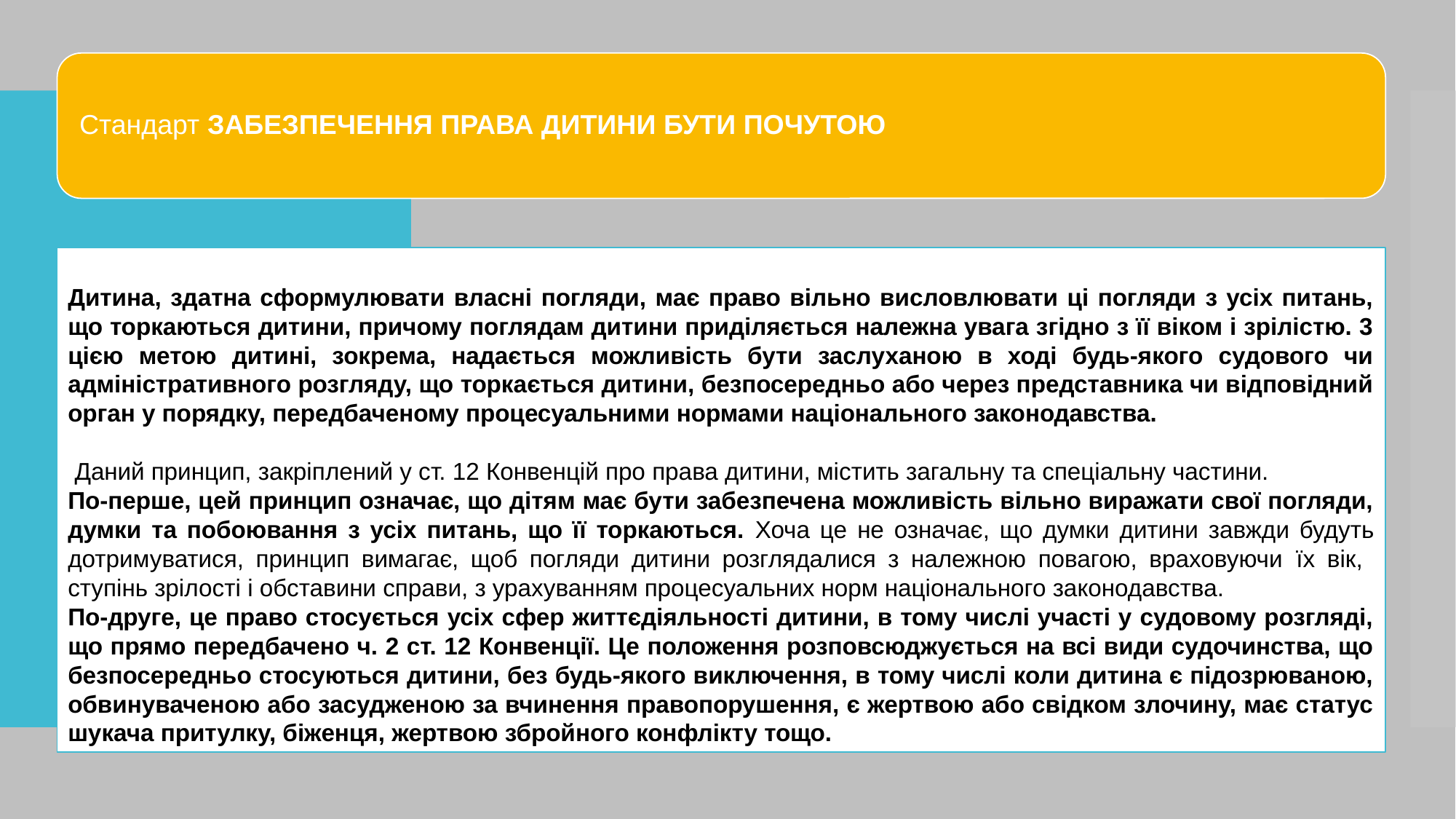

Стандарт ЗАБЕЗПЕЧЕННЯ ПРАВА ДИТИНИ БУТИ ПОЧУТОЮ

Дитина, здатна сформулювати власні погляди, має право вільно висловлювати ці погляди з усіх питань, що торкаються дитини, причому поглядам дитини приділяється належна увага згідно з її віком і зрілістю. 3 цією метою дитині, зокрема, надається можливість бути заслуханою в ході будь-якого судового чи адміністративного розгляду, що торкається дитини, безпосередньо або через представника чи відповідний орган у порядку, передбаченому процесуальними нормами національного законодавства.

 Даний принцип, закріплений у ст. 12 Конвенцій про права дитини, містить загальну та спеціальну частини.
По-перше, цей принцип означає, що дітям має бути забезпечена можливість вільно виражати свої погляди, думки та побоювання з усіх питань, що її торкаються. Хоча це не означає, що думки дитини завжди будуть дотримуватися, принцип вимагає, щоб погляди дитини розглядалися з належною повагою, враховуючи їх вік,  ступінь зрілості і обставини справи, з урахуванням процесуальних норм національного законодавства.
По-друге, це право стосується усіх сфер життєдіяльності дитини, в тому числі участі у судовому розгляді, що прямо передбачено ч. 2 ст. 12 Конвенції. Це положення розповсюджується на всі види судочинства, що безпосередньо стосуються дитини, без будь-якого виключення, в тому числі коли дитина є підозрюваною, обвинуваченою або засудженою за вчинення правопорушення, є жертвою або свідком злочину, має статус шукача притулку, біженця, жертвою збройного конфлікту тощо.